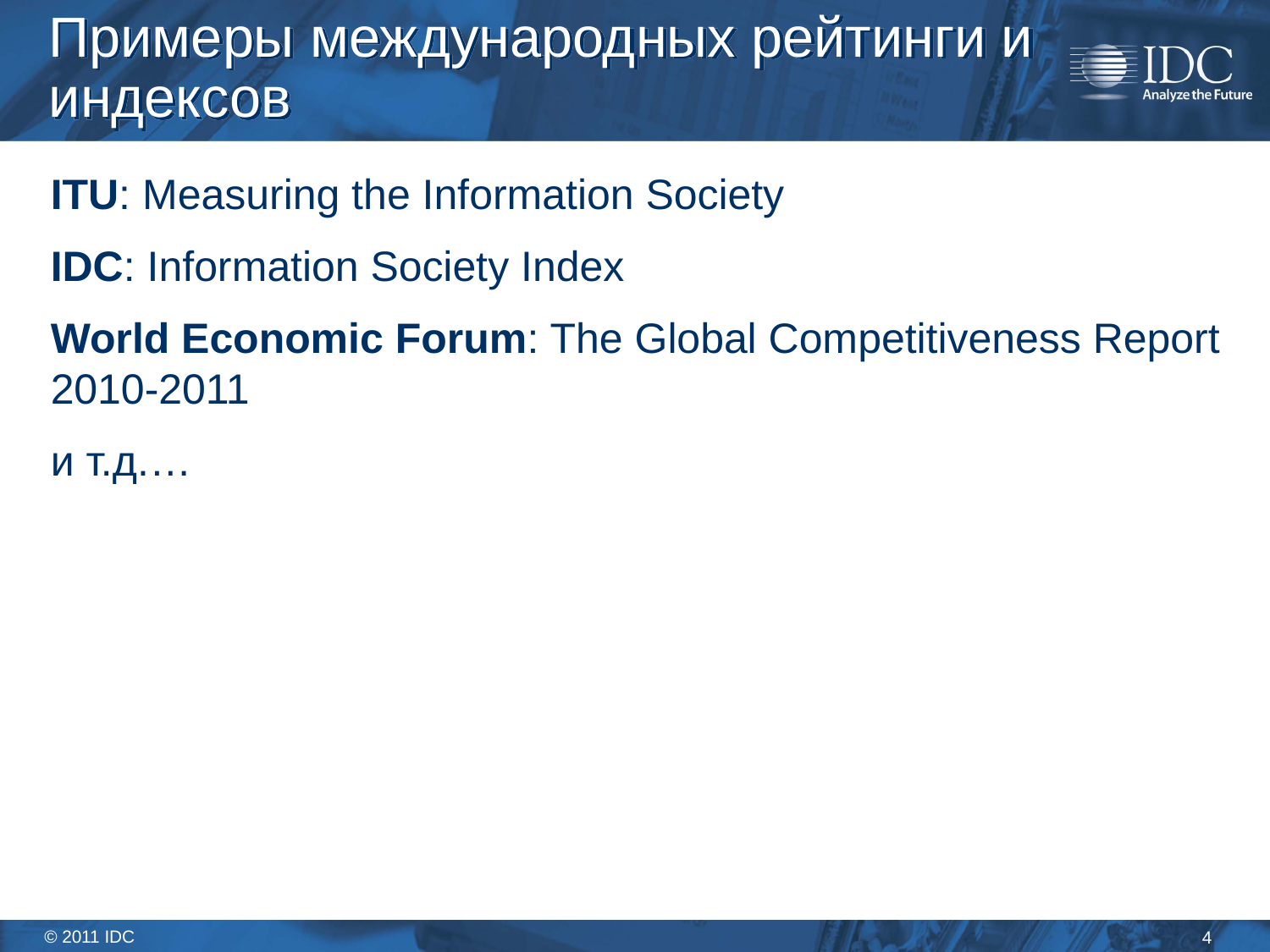

# Примеры международных рейтинги и индексов
ITU: Measuring the Information Society
IDC: Information Society Index
World Economic Forum: The Global Competitiveness Report 2010-2011
и т.д.…